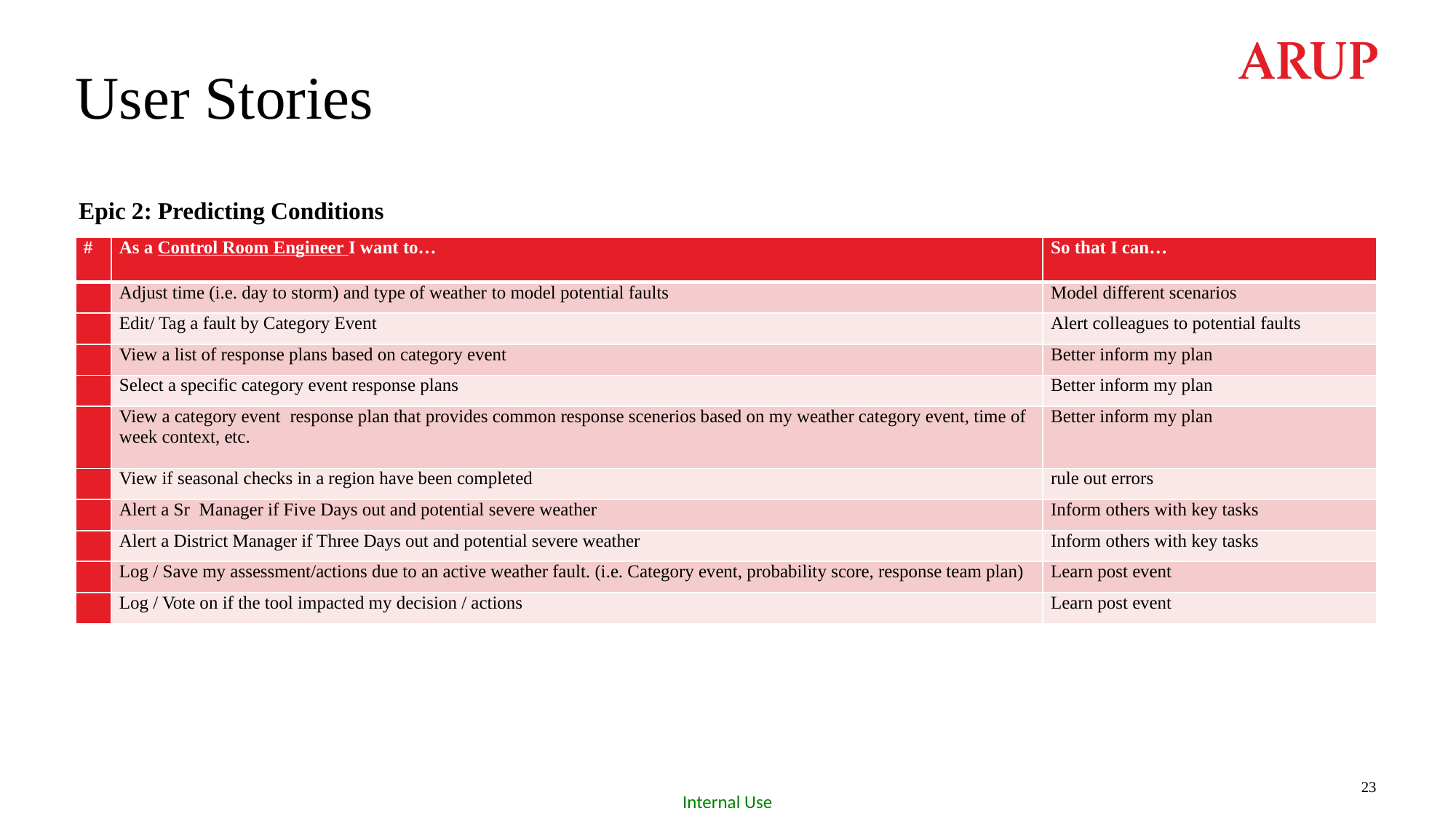

# User Stories
Epic 2: Predicting Conditions
| # | As a Control Room Engineer I want to… | So that I can… |
| --- | --- | --- |
|  | Adjust time (i.e. day to storm) and type of weather to model potential faults | Model different scenarios |
|  | Edit/ Tag a fault by Category Event | Alert colleagues to potential faults |
|  | View a list of response plans based on category event | Better inform my plan |
|  | Select a specific category event response plans | Better inform my plan |
|  | View a category event  response plan that provides common response scenerios based on my weather category event, time of week context, etc. | Better inform my plan |
|  | View if seasonal checks in a region have been completed | rule out errors |
|  | Alert a Sr  Manager if Five Days out and potential severe weather | Inform others with key tasks |
|  | Alert a District Manager if Three Days out and potential severe weather | Inform others with key tasks |
|  | Log / Save my assessment/actions due to an active weather fault. (i.e. Category event, probability score, response team plan) | Learn post event |
|  | Log / Vote on if the tool impacted my decision / actions | Learn post event |
23